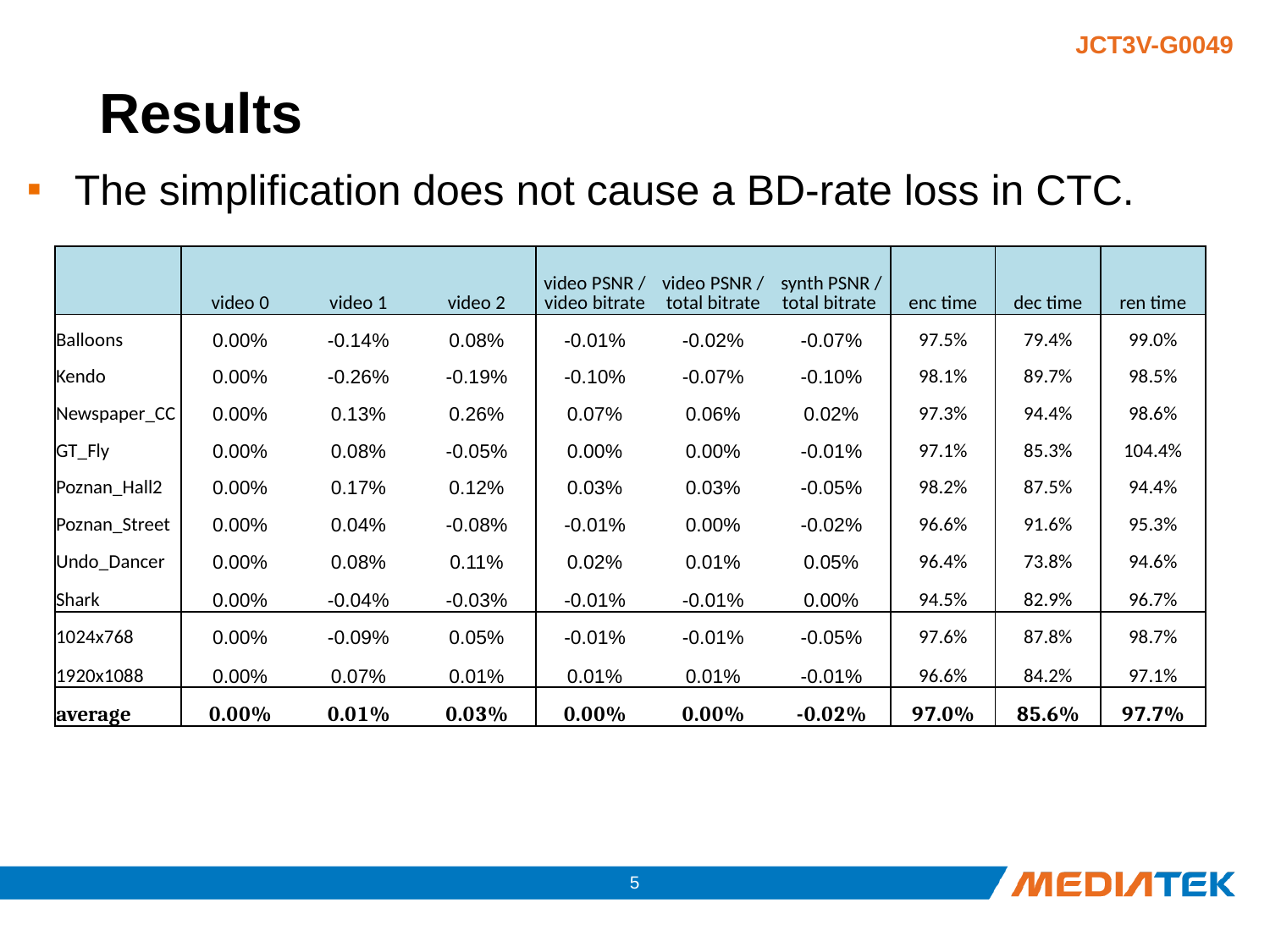

# Results
The simplification does not cause a BD-rate loss in CTC.

|  | video 0 | video 1 | video 2 | video PSNR / video bitrate | video PSNR / total bitrate | synth PSNR / total bitrate | enc time | dec time | ren time |
| --- | --- | --- | --- | --- | --- | --- | --- | --- | --- |
| Balloons | 0.00% | -0.14% | 0.08% | -0.01% | -0.02% | -0.07% | 97.5% | 79.4% | 99.0% |
| Kendo | 0.00% | -0.26% | -0.19% | -0.10% | -0.07% | -0.10% | 98.1% | 89.7% | 98.5% |
| Newspaper\_CC | 0.00% | 0.13% | 0.26% | 0.07% | 0.06% | 0.02% | 97.3% | 94.4% | 98.6% |
| GT\_Fly | 0.00% | 0.08% | -0.05% | 0.00% | 0.00% | -0.01% | 97.1% | 85.3% | 104.4% |
| Poznan\_Hall2 | 0.00% | 0.17% | 0.12% | 0.03% | 0.03% | -0.05% | 98.2% | 87.5% | 94.4% |
| Poznan\_Street | 0.00% | 0.04% | -0.08% | -0.01% | 0.00% | -0.02% | 96.6% | 91.6% | 95.3% |
| Undo\_Dancer | 0.00% | 0.08% | 0.11% | 0.02% | 0.01% | 0.05% | 96.4% | 73.8% | 94.6% |
| Shark | 0.00% | -0.04% | -0.03% | -0.01% | -0.01% | 0.00% | 94.5% | 82.9% | 96.7% |
| 1024x768 | 0.00% | -0.09% | 0.05% | -0.01% | -0.01% | -0.05% | 97.6% | 87.8% | 98.7% |
| 1920x1088 | 0.00% | 0.07% | 0.01% | 0.01% | 0.01% | -0.01% | 96.6% | 84.2% | 97.1% |
| average | 0.00% | 0.01% | 0.03% | 0.00% | 0.00% | -0.02% | 97.0% | 85.6% | 97.7% |
5